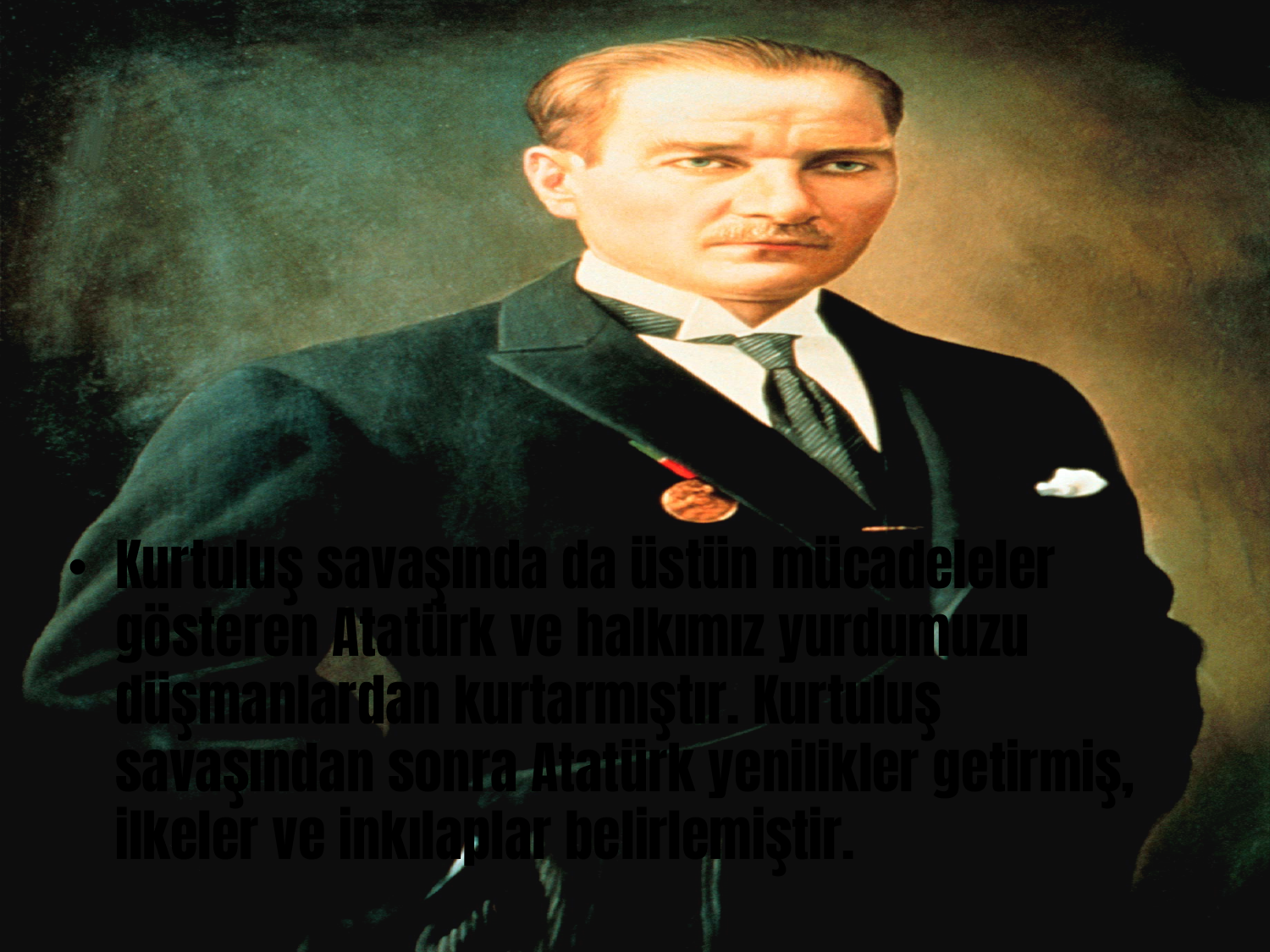

#
Kurtuluş savaşında da üstün mücadeleler gösteren Atatürk ve halkımız yurdumuzu düşmanlardan kurtarmıştır. Kurtuluş savaşından sonra Atatürk yenilikler getirmiş, ilkeler ve inkılaplar belirlemiştir.